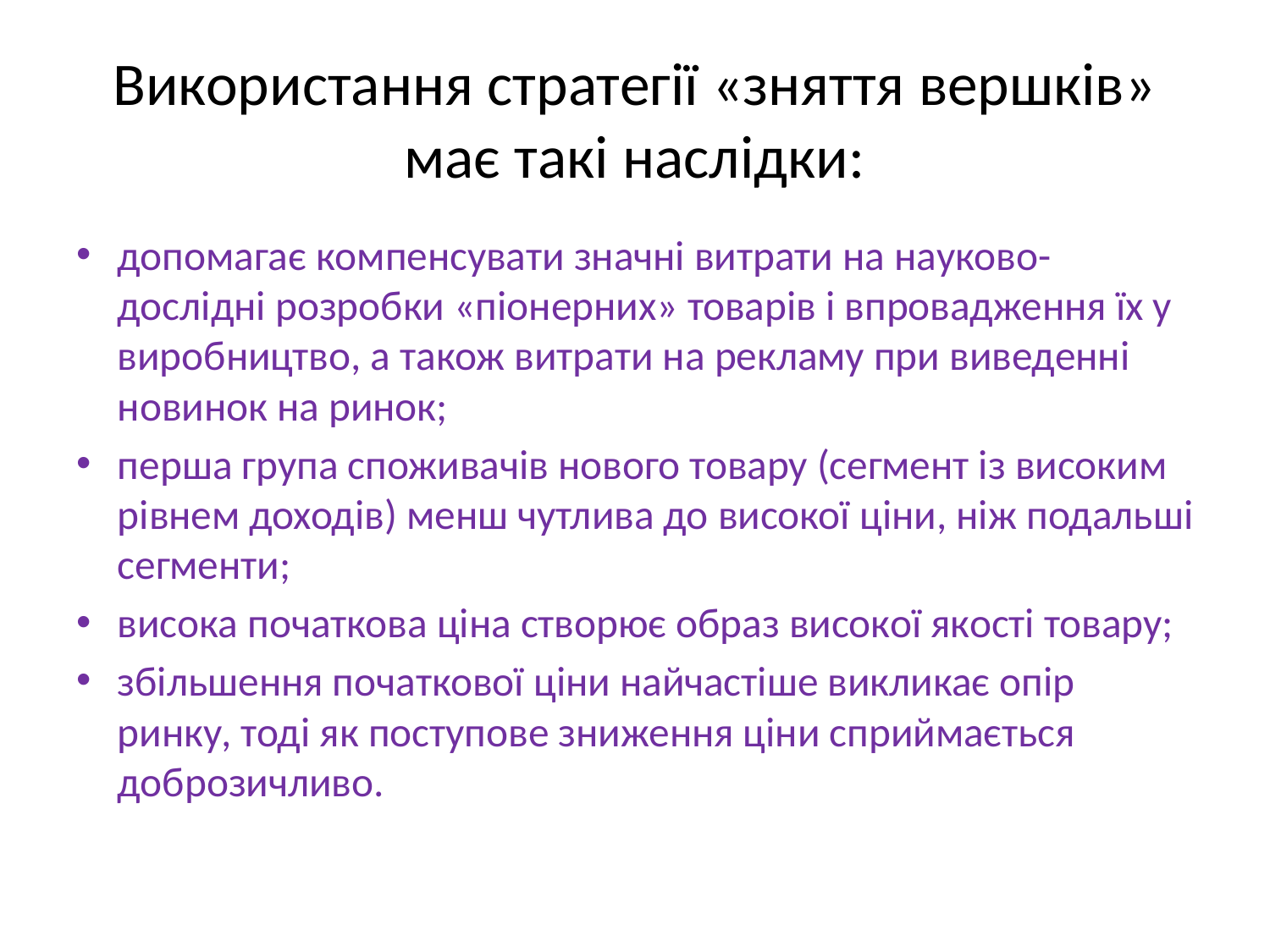

# Використання стратегії «зняття вершків» має такі наслідки:
допомагає компенсувати значні витрати на науково-дослідні розробки «піонерних» товарів і впровадження їх у виробництво, а також витрати на рекламу при виведенні новинок на ринок;
перша група споживачів нового товару (сегмент із високим рівнем доходів) менш чутлива до високої ціни, ніж подальші сегменти;
висока початкова ціна створює образ високої якості товару;
збільшення початкової ціни найчастіше викликає опір ринку, тоді як поступове зниження ціни сприймається доброзичливо.